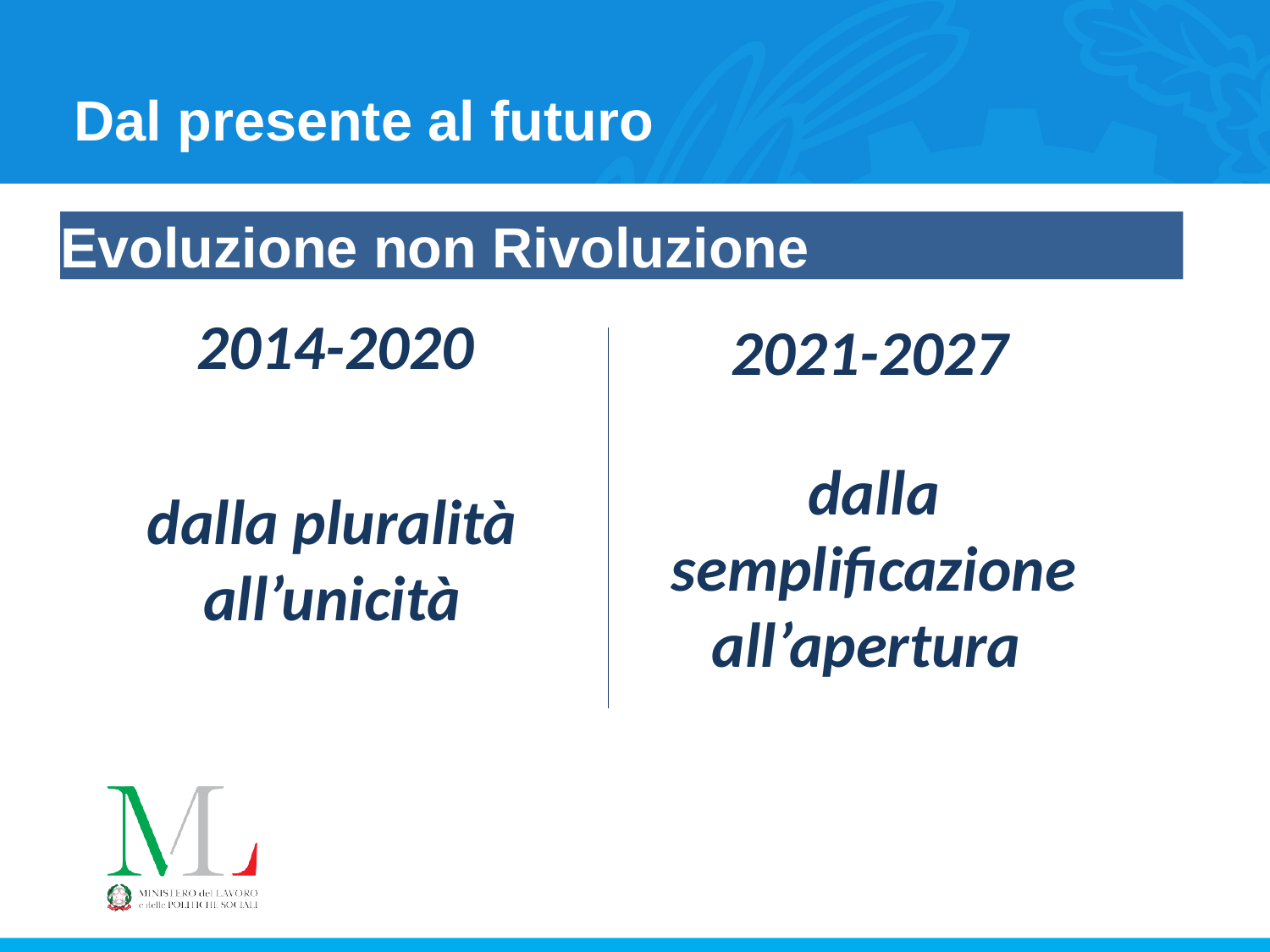

# Dal presente al futuro
Evoluzione non Rivoluzione
2014-2020
2021-2027
dalla semplificazione all’apertura
dalla pluralità all’unicità